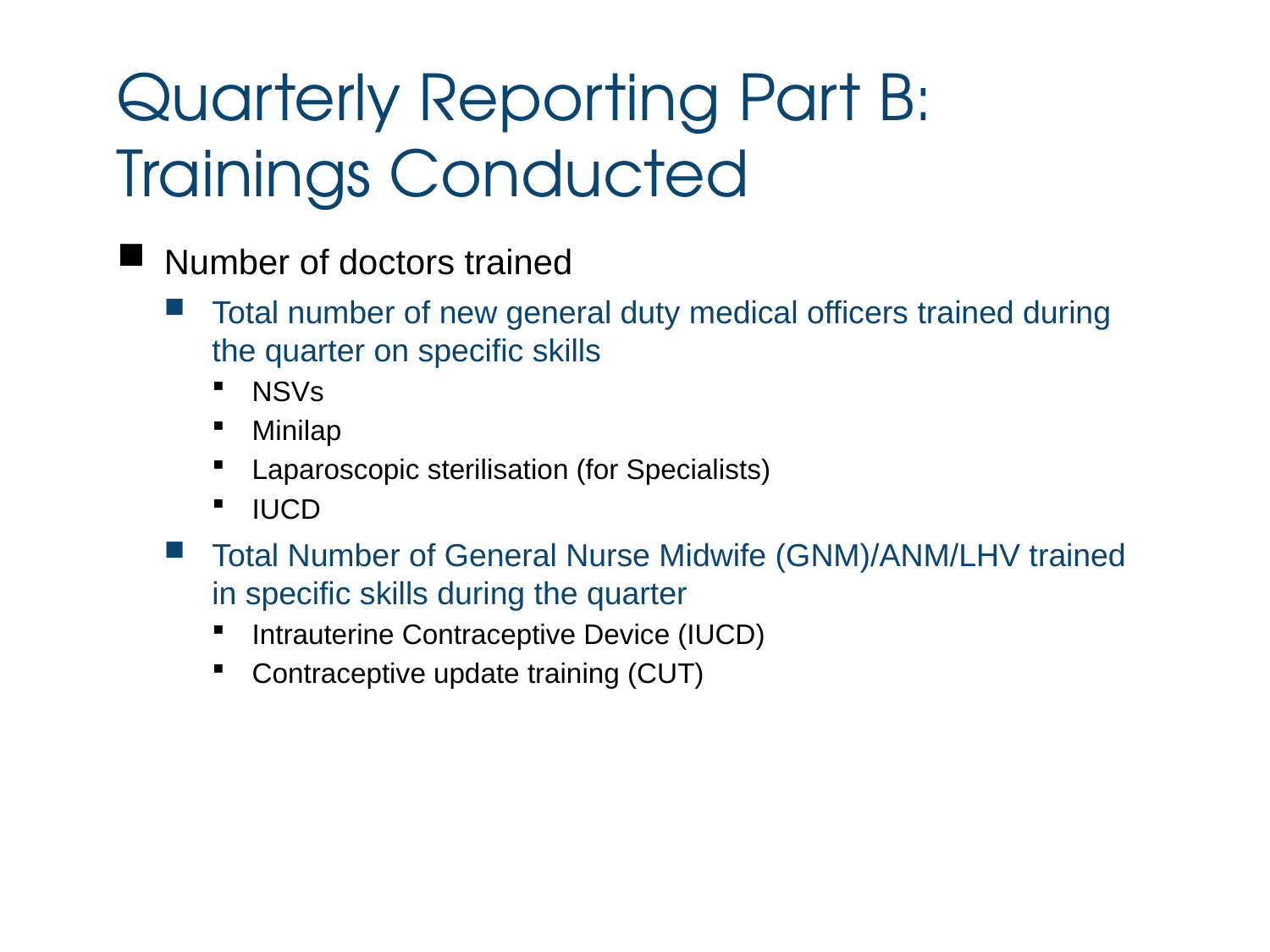

# Quarterly Reporting Part B: Trainings Conducted
Number of doctors trained
Total number of new general duty medical officers trained during the quarter on specific skills
NSVs
Minilap
Laparoscopic sterilisation (for Specialists)
IUCD
Total Number of General Nurse Midwife (GNM)/ANM/LHV trained in specific skills during the quarter
Intrauterine Contraceptive Device (IUCD)
Contraceptive update training (CUT)